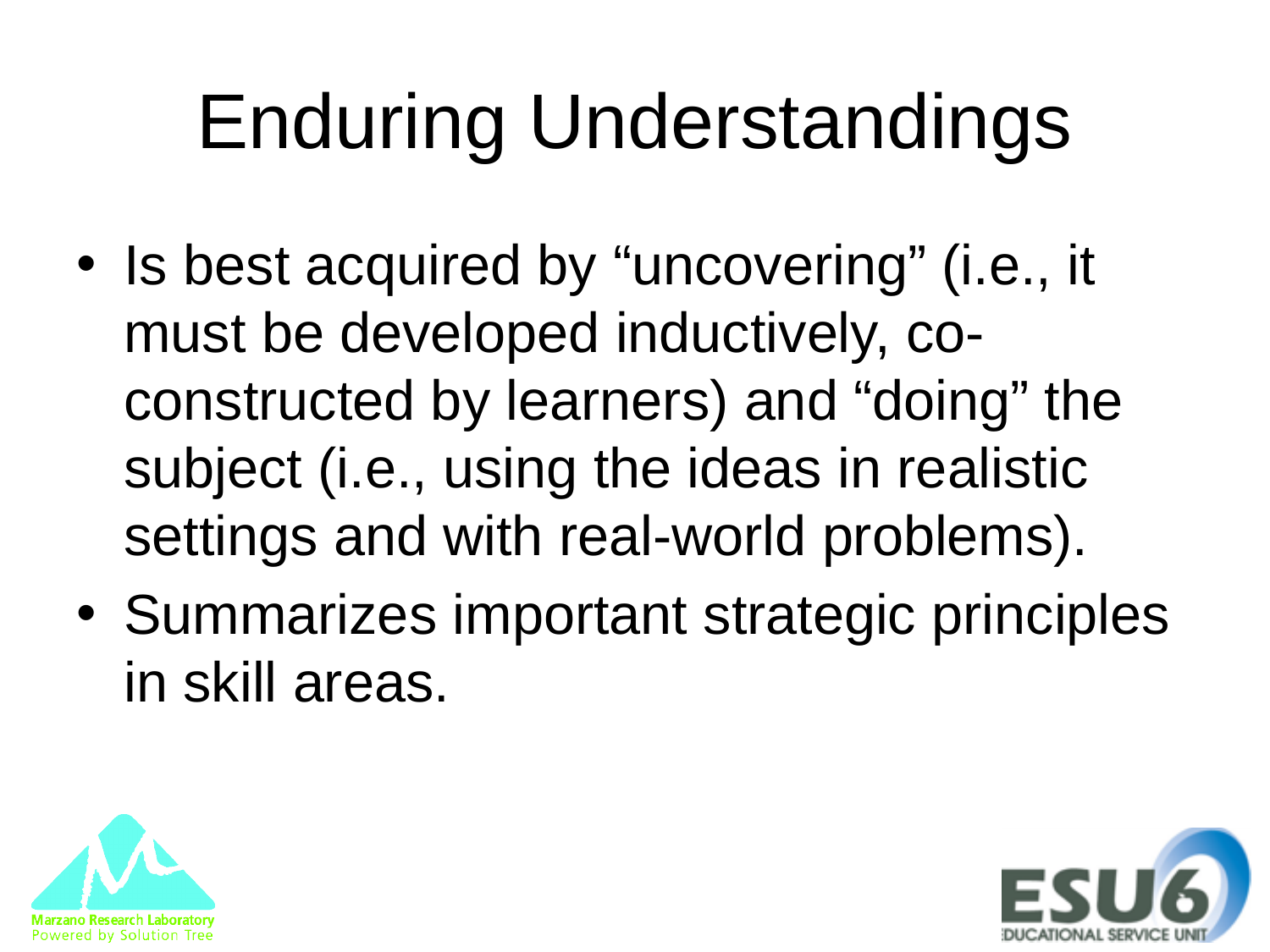

# Enduring Understandings
Is best acquired by “uncovering” (i.e., it must be developed inductively, co-constructed by learners) and “doing” the subject (i.e., using the ideas in realistic settings and with real-world problems).
Summarizes important strategic principles in skill areas.